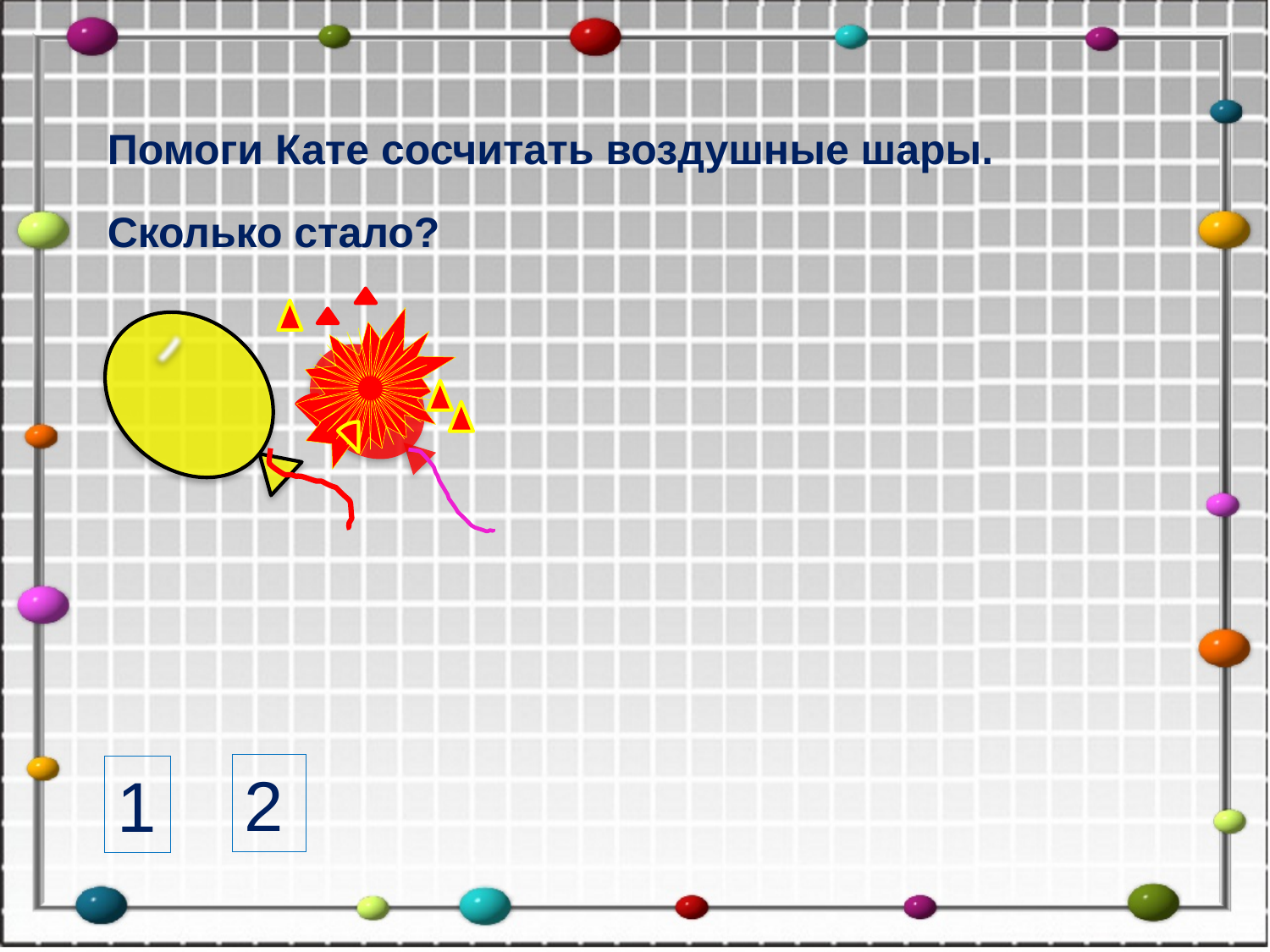

Помоги Кате сосчитать воздушные шары.
Сколько стало?

2
1